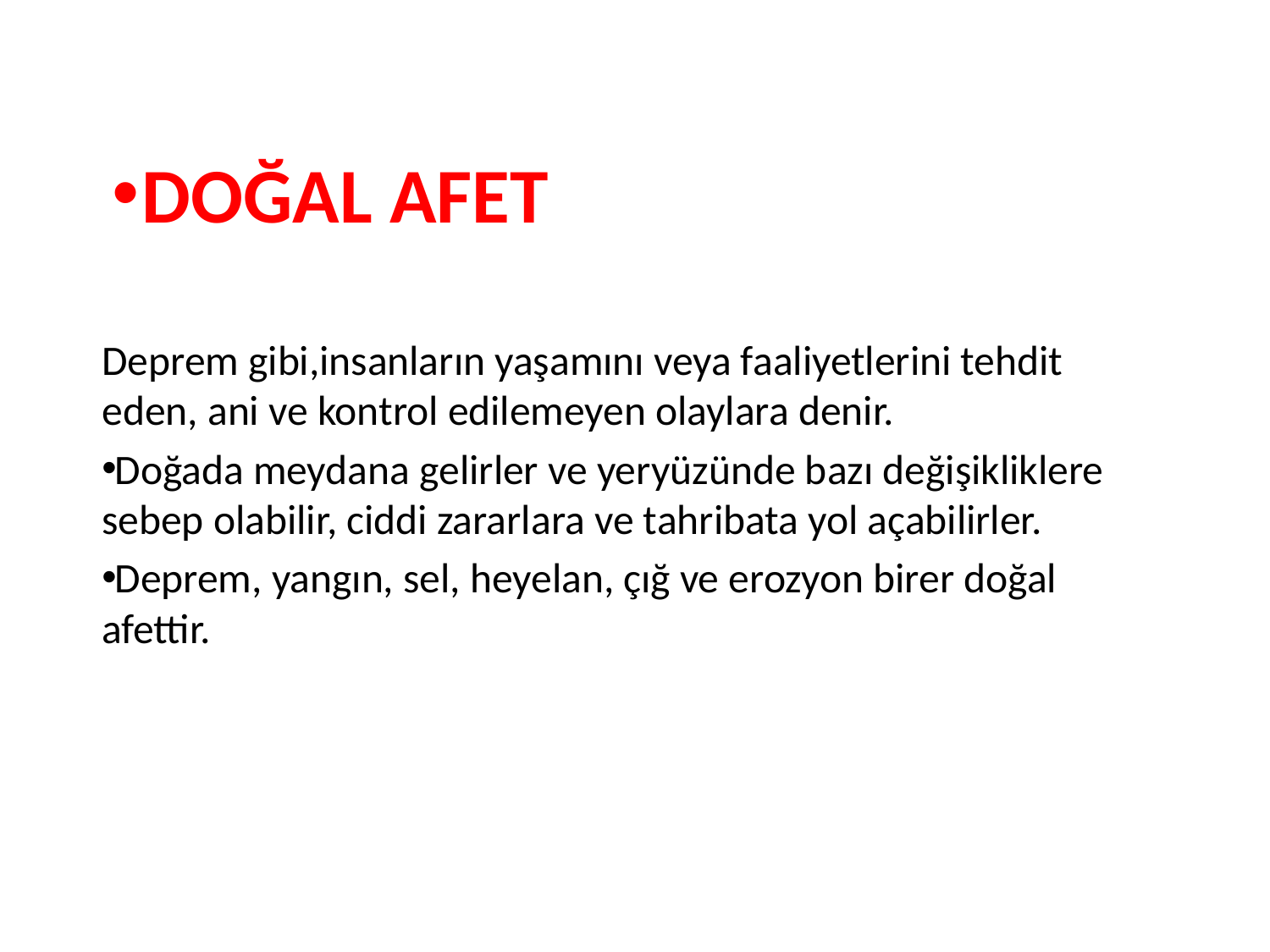

# Doğal afet
Deprem gibi,insanların yaşamını veya faaliyetlerini tehdit eden, ani ve kontrol edilemeyen olaylara denir.
Doğada meydana gelirler ve yeryüzünde bazı değişikliklere sebep olabilir, ciddi zararlara ve tahribata yol açabilirler.
Deprem, yangın, sel, heyelan, çığ ve erozyon birer doğal afettir.